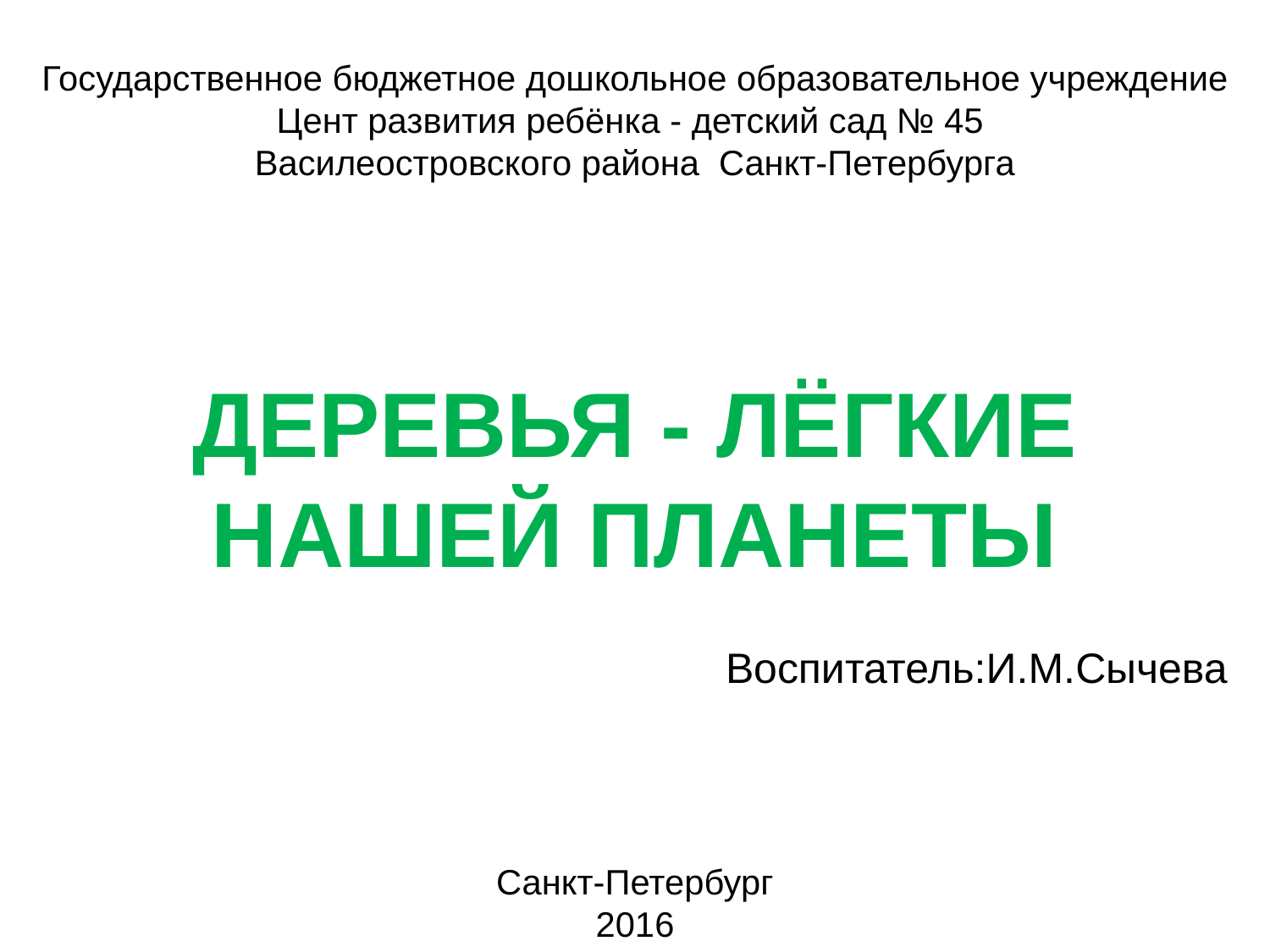

Государственное бюджетное дошкольное образовательное учреждение Цент развития ребёнка - детский сад № 45
Василеостровского района  Санкт-Петербурга
# ДЕРЕВЬЯ - ЛЁГКИЕ НАШЕЙ ПЛАНЕТЫ
Воспитатель:И.М.Сычева
Санкт-Петербург
2016